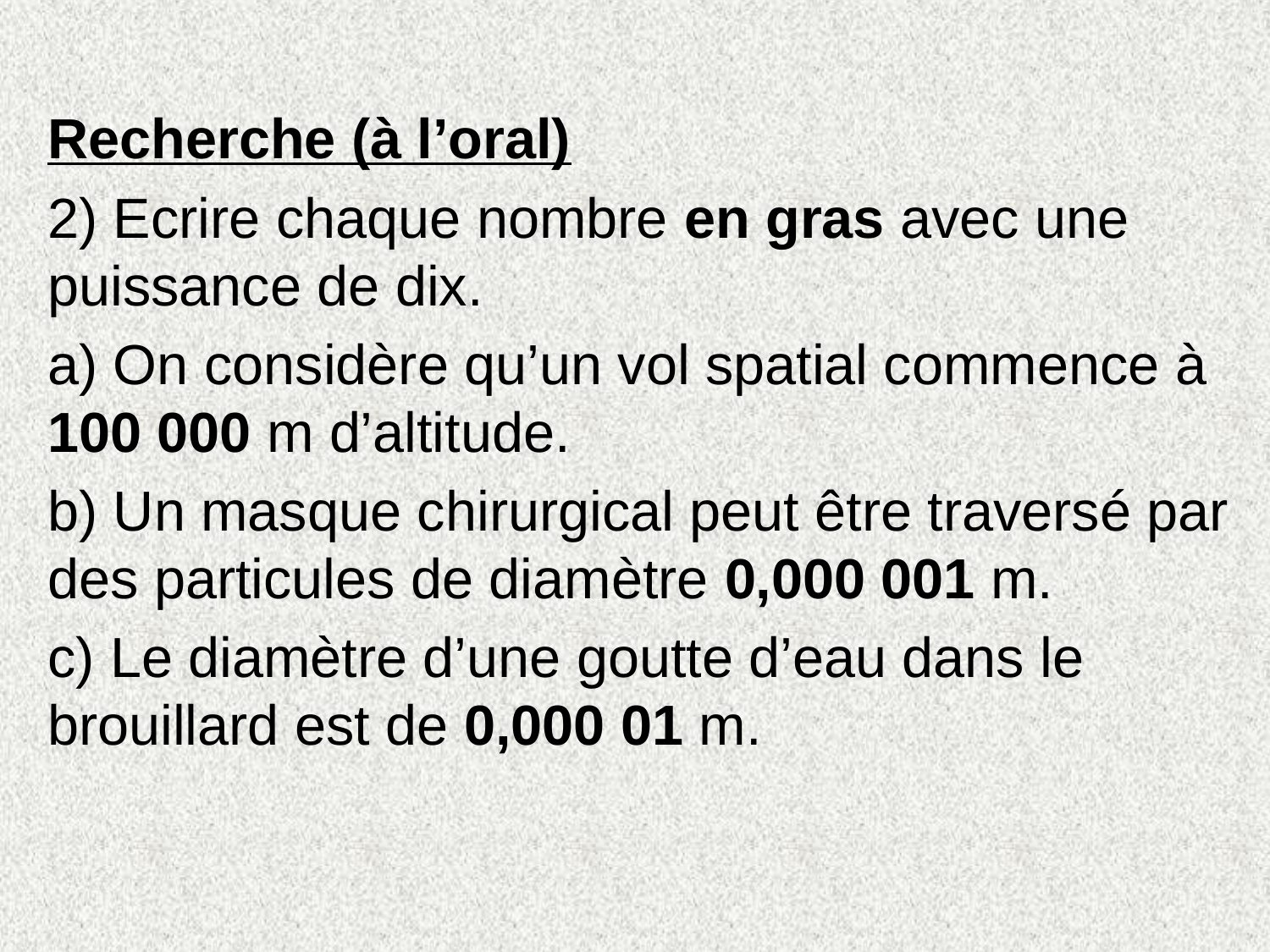

Recherche (à l’oral)
2) Ecrire chaque nombre en gras avec une puissance de dix.
a) On considère qu’un vol spatial commence à 100 000 m d’altitude.
b) Un masque chirurgical peut être traversé par des particules de diamètre 0,000 001 m.
c) Le diamètre d’une goutte d’eau dans le brouillard est de 0,000 01 m.